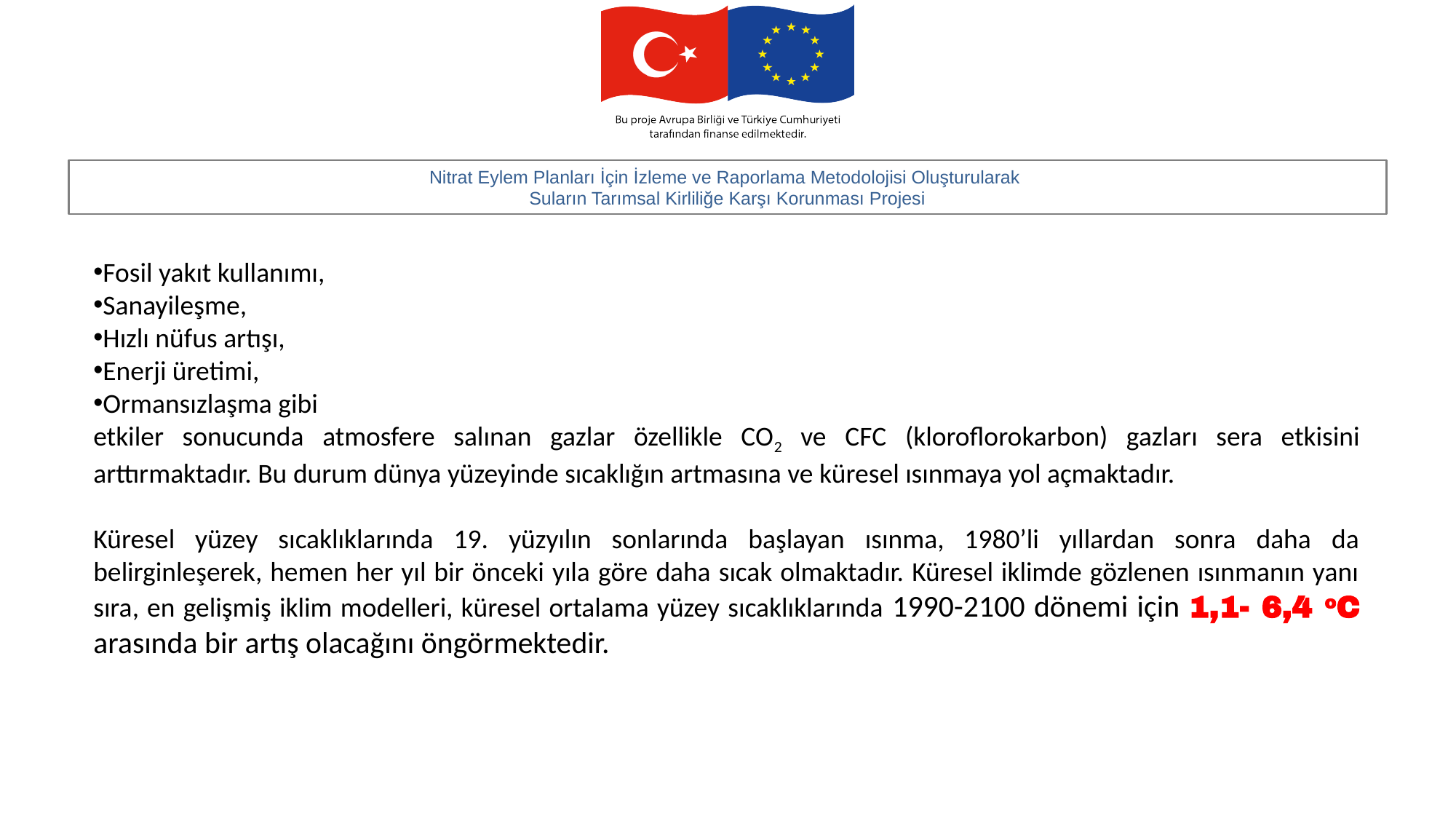

Fosil yakıt kullanımı,
Sanayileşme,
Hızlı nüfus artışı,
Enerji üretimi,
Ormansızlaşma gibi
etkiler sonucunda atmosfere salınan gazlar özellikle CO2 ve CFC (kloroflorokarbon) gazları sera etkisini arttırmaktadır. Bu durum dünya yüzeyinde sıcaklığın artmasına ve küresel ısınmaya yol açmaktadır.

Küresel yüzey sıcaklıklarında 19. yüzyılın sonlarında başlayan ısınma, 1980’li yıllardan sonra daha da belirginleşerek, hemen her yıl bir önceki yıla göre daha sıcak olmaktadır. Küresel iklimde gözlenen ısınmanın yanı sıra, en gelişmiş iklim modelleri, küresel ortalama yüzey sıcaklıklarında 1990-2100 dönemi için 1,1- 6,4 oC arasında bir artış olacağını öngörmektedir.